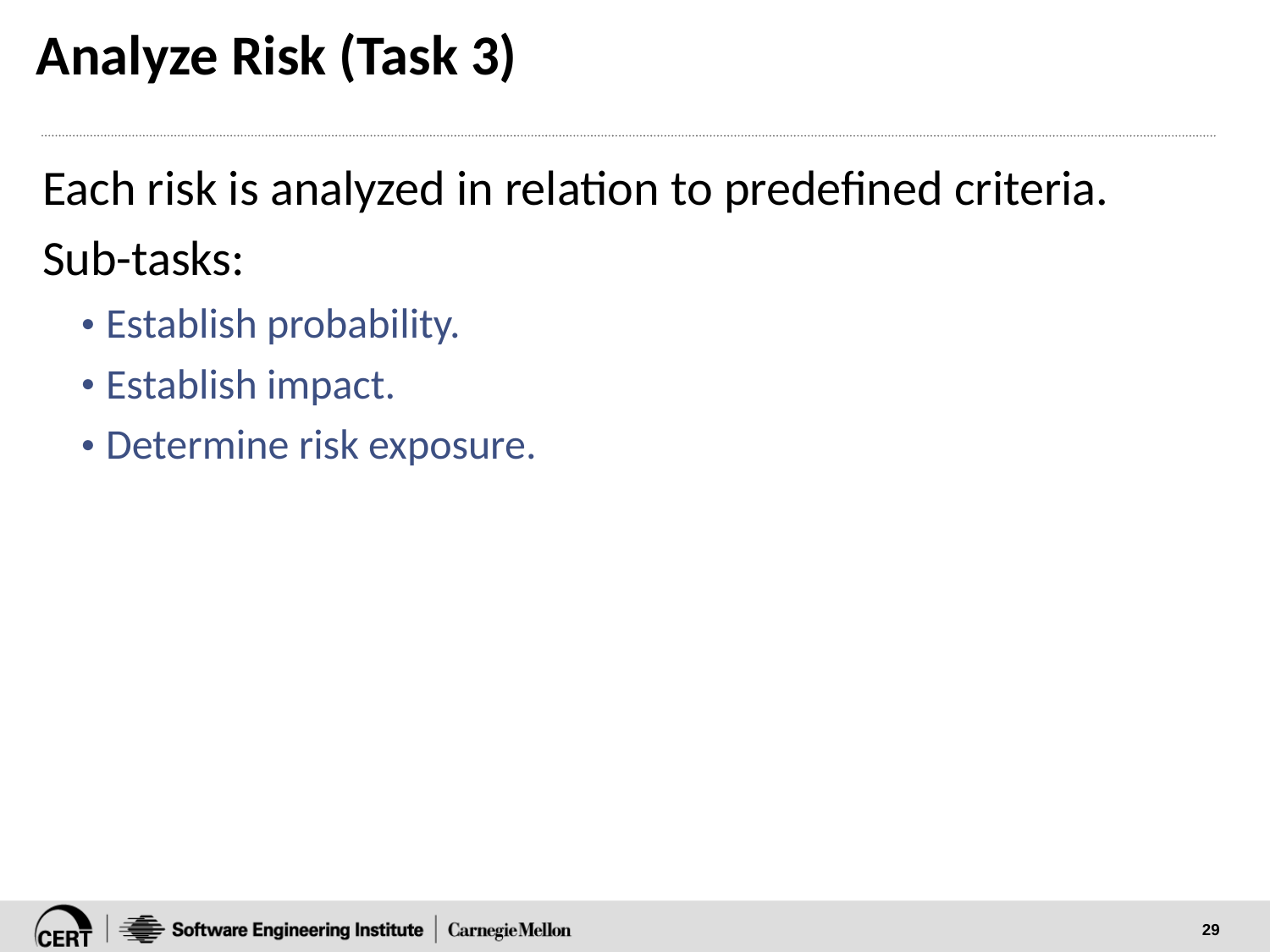

# Analyze Risk (Task 3)
Each risk is analyzed in relation to predefined criteria.
Sub-tasks:
Establish probability.
Establish impact.
Determine risk exposure.